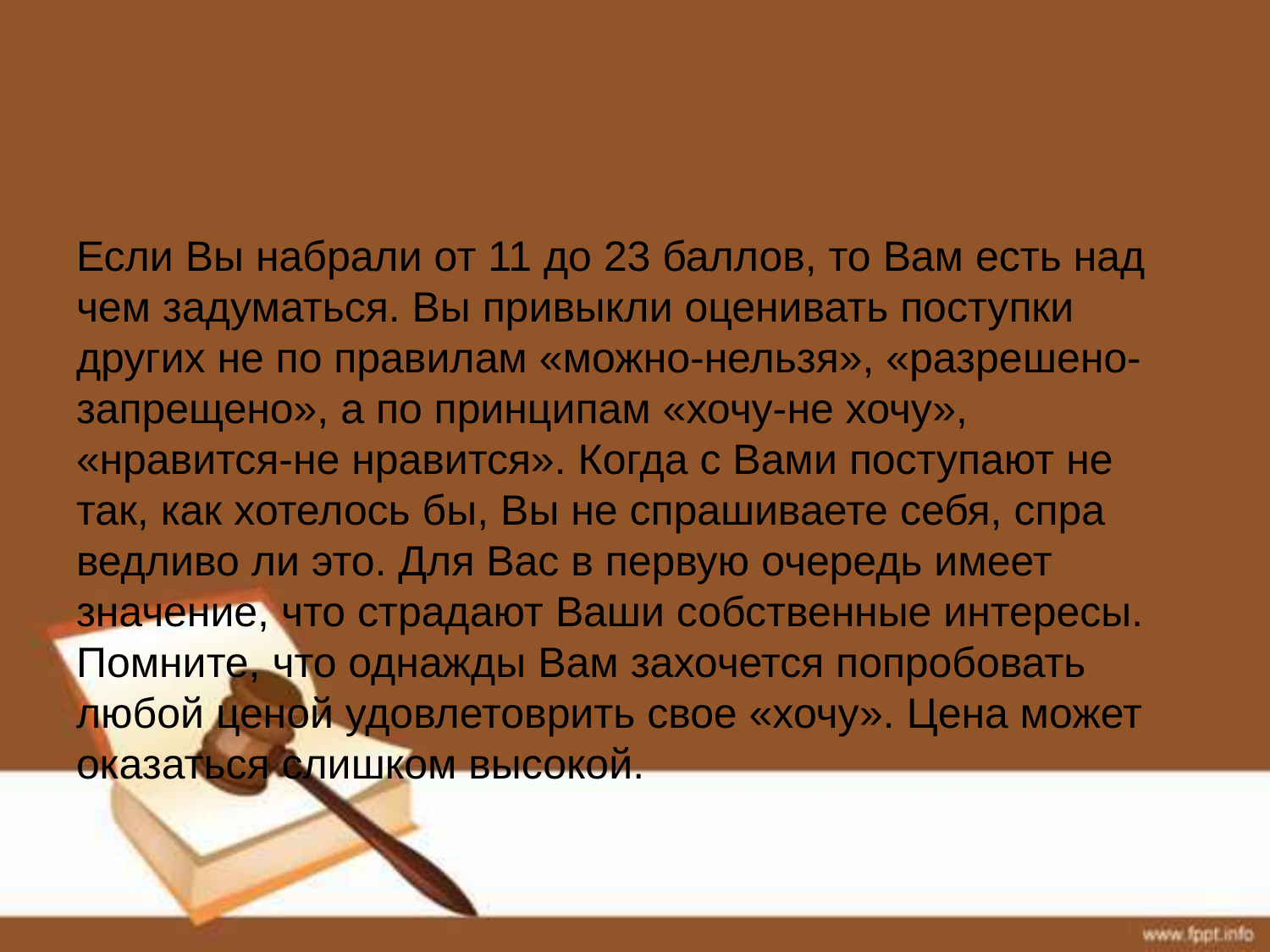

#
Если Вы набрали от 11 до 23 баллов, то Вам есть над чем задуматься. Вы привыкли оценивать поступки других не по правилам «можно-нельзя», «разре­шено-запрещено», а по принципам «хочу-не хочу», «нравится-не нравится». Когда с Вами поступают не так, как хотелось бы, Вы не спрашиваете себя, спра­ведливо ли это. Для Вас в первую очередь имеет значение, что страдают Ваши собственные интересы. По­мните, что однажды Вам захочется попробовать любой ценой удовлетоврить свое «хочу». Цена может ока­заться слишком высокой.